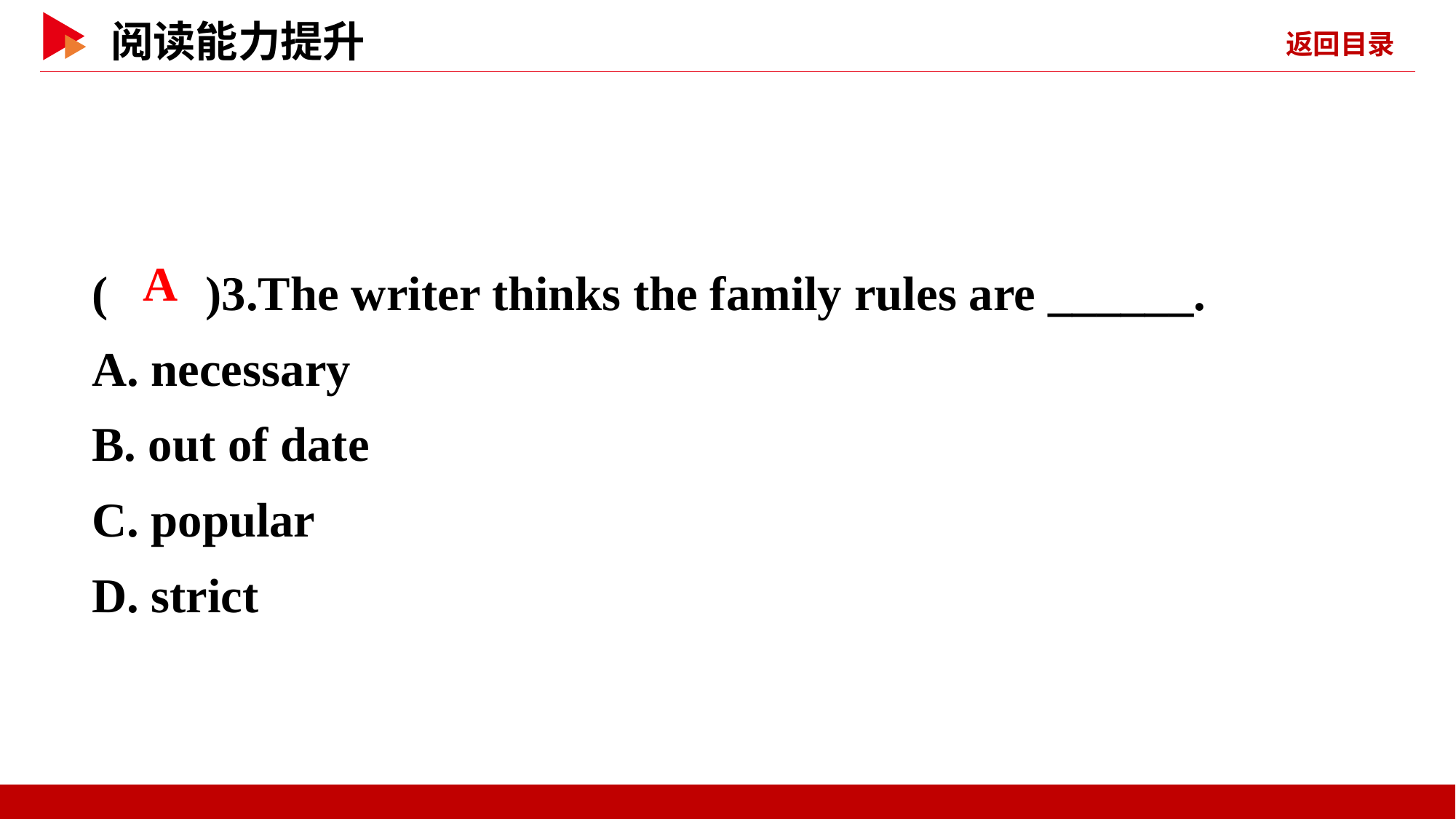

(        )3.The writer thinks the family rules are ______.
A. necessary
B. out of date
C. popular
D. strict
   A